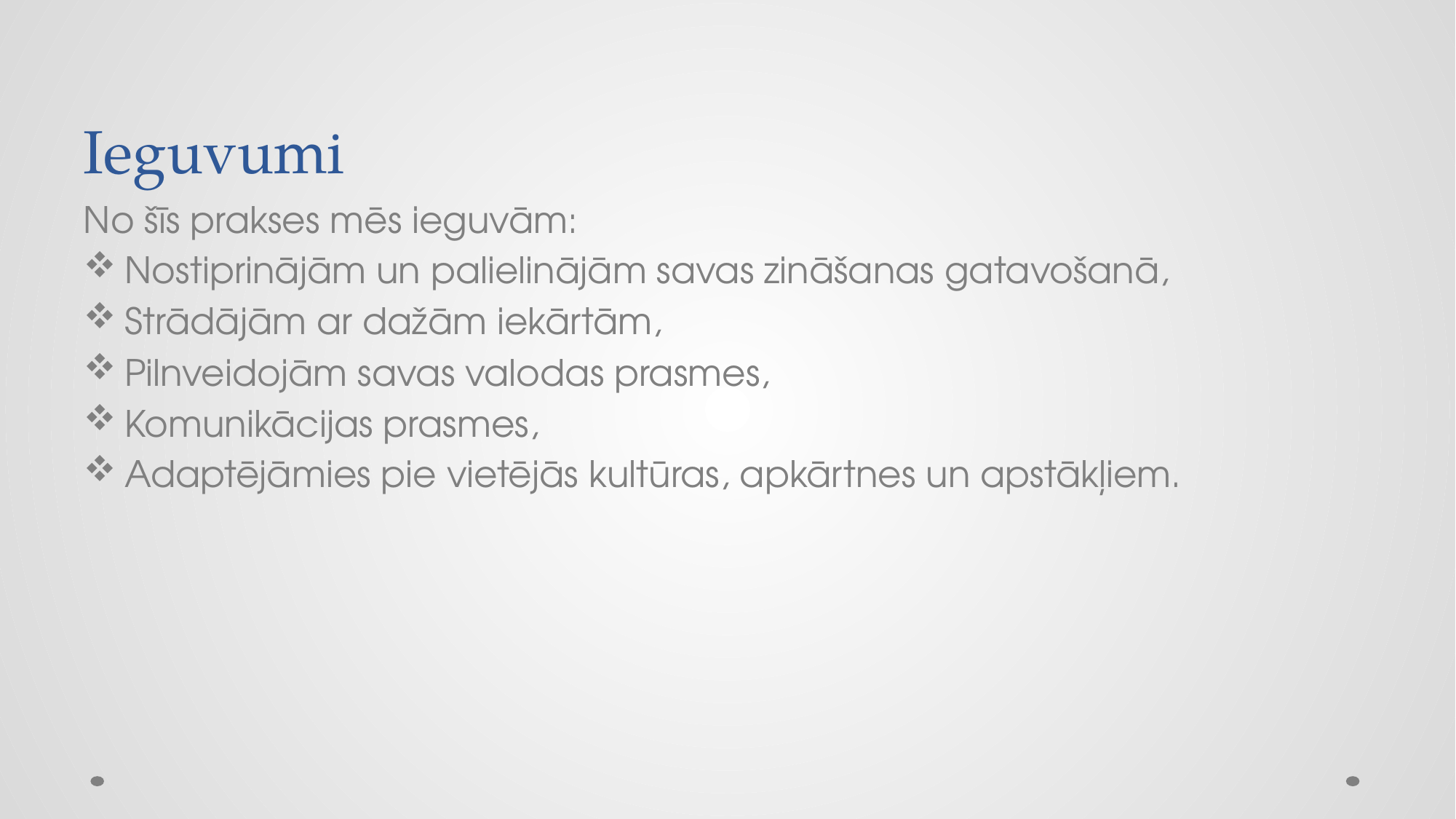

# Ieguvumi
No šīs prakses mēs ieguvām:
Nostiprinājām un palielinājām savas zināšanas gatavošanā,
Strādājām ar dažām iekārtām,
Pilnveidojām savas valodas prasmes,
Komunikācijas prasmes,
Adaptējāmies pie vietējās kultūras, apkārtnes un apstākļiem.